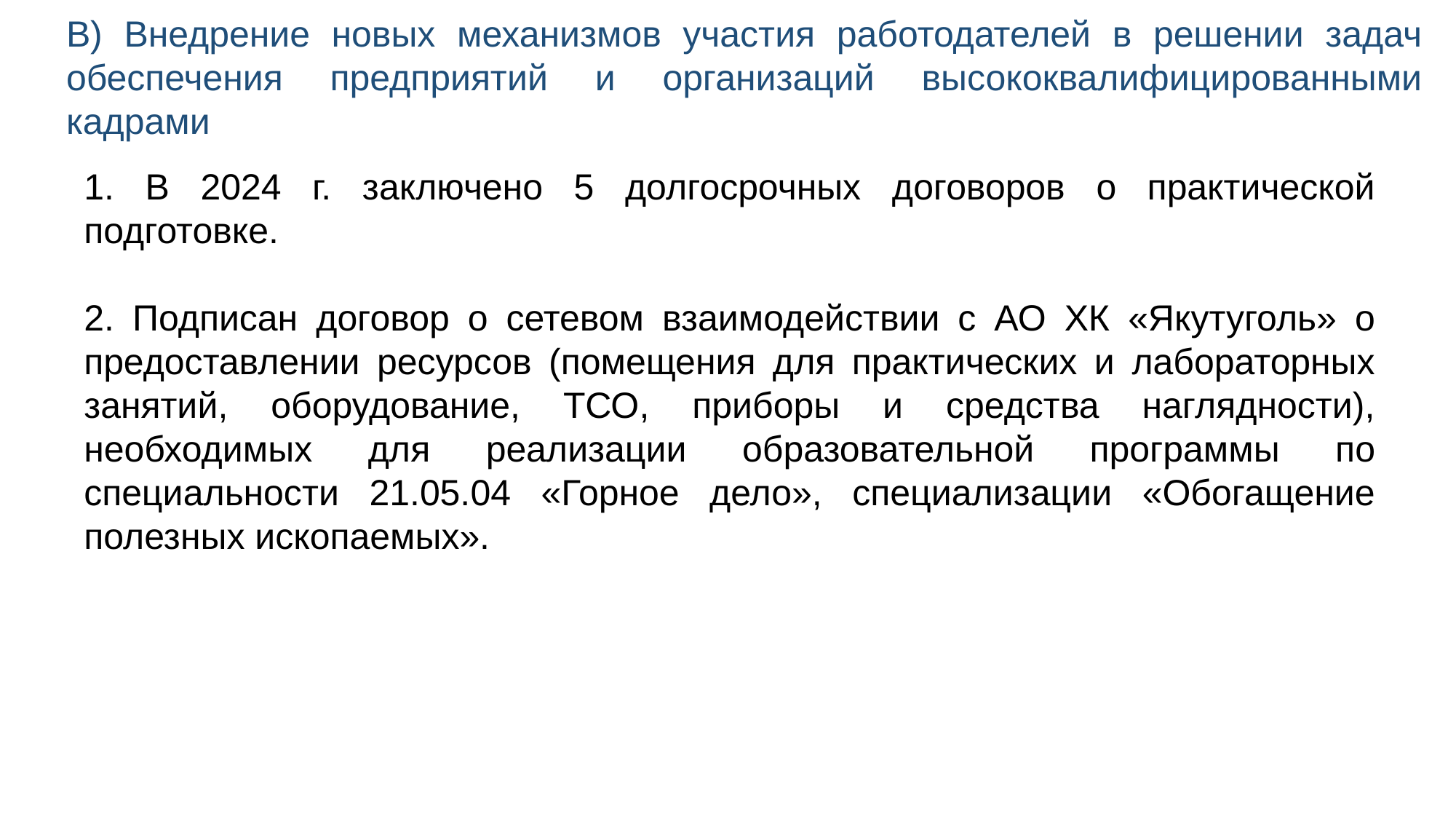

В) Внедрение новых механизмов участия работодателей в решении задач обеспечения предприятий и организаций высококвалифицированными кадрами
1. В 2024 г. заключено 5 долгосрочных договоров о практической подготовке.

2. Подписан договор о сетевом взаимодействии с АО ХК «Якутуголь» о предоставлении ресурсов (помещения для практических и лабораторных занятий, оборудование, ТСО, приборы и средства наглядности), необходимых для реализации образовательной программы по специальности 21.05.04 «Горное дело», специализации «Обогащение полезных ископаемых».